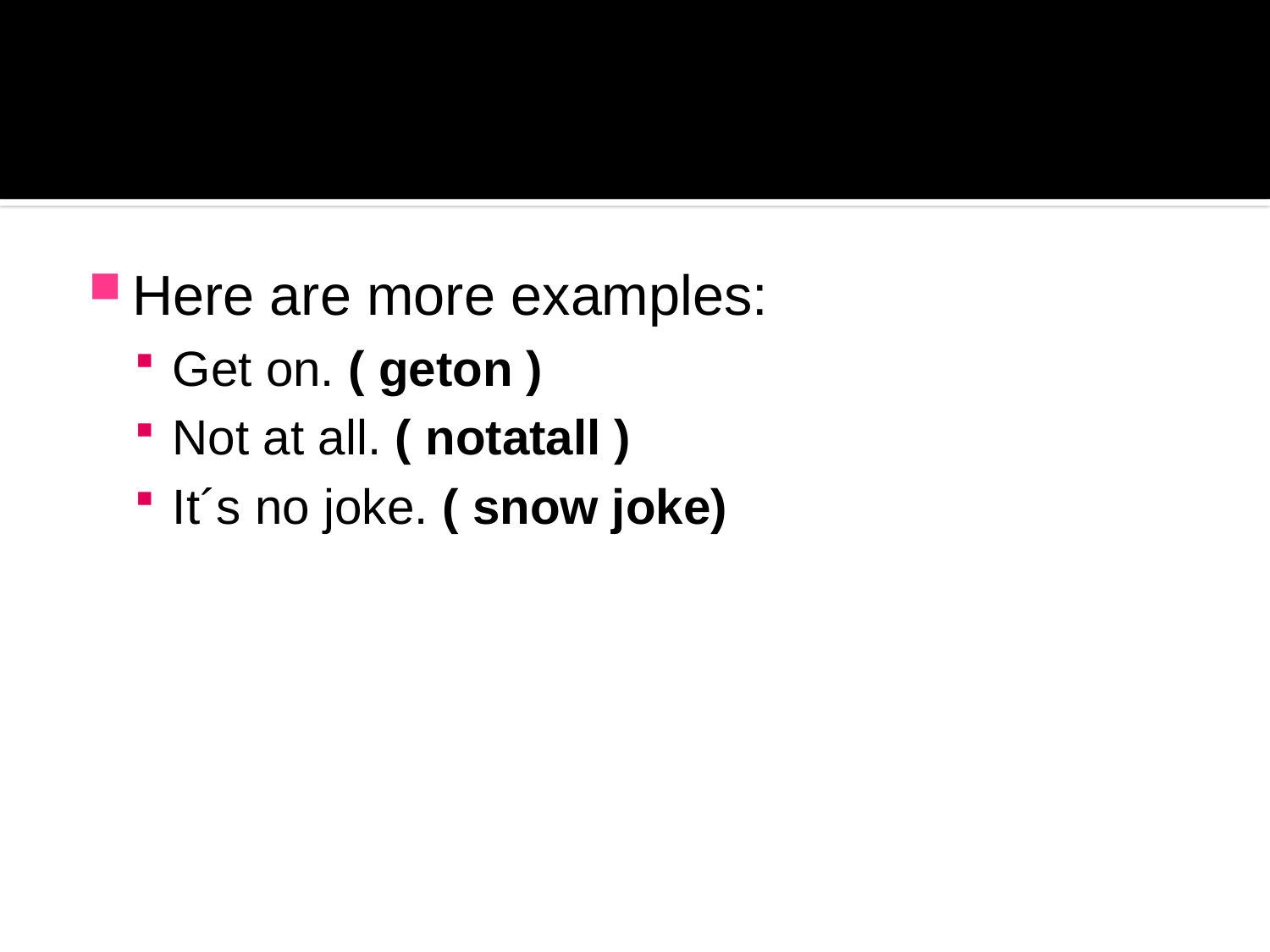

#
Here are more examples:
Get on. ( geton )
Not at all. ( notatall )
It´s no joke. ( snow joke)